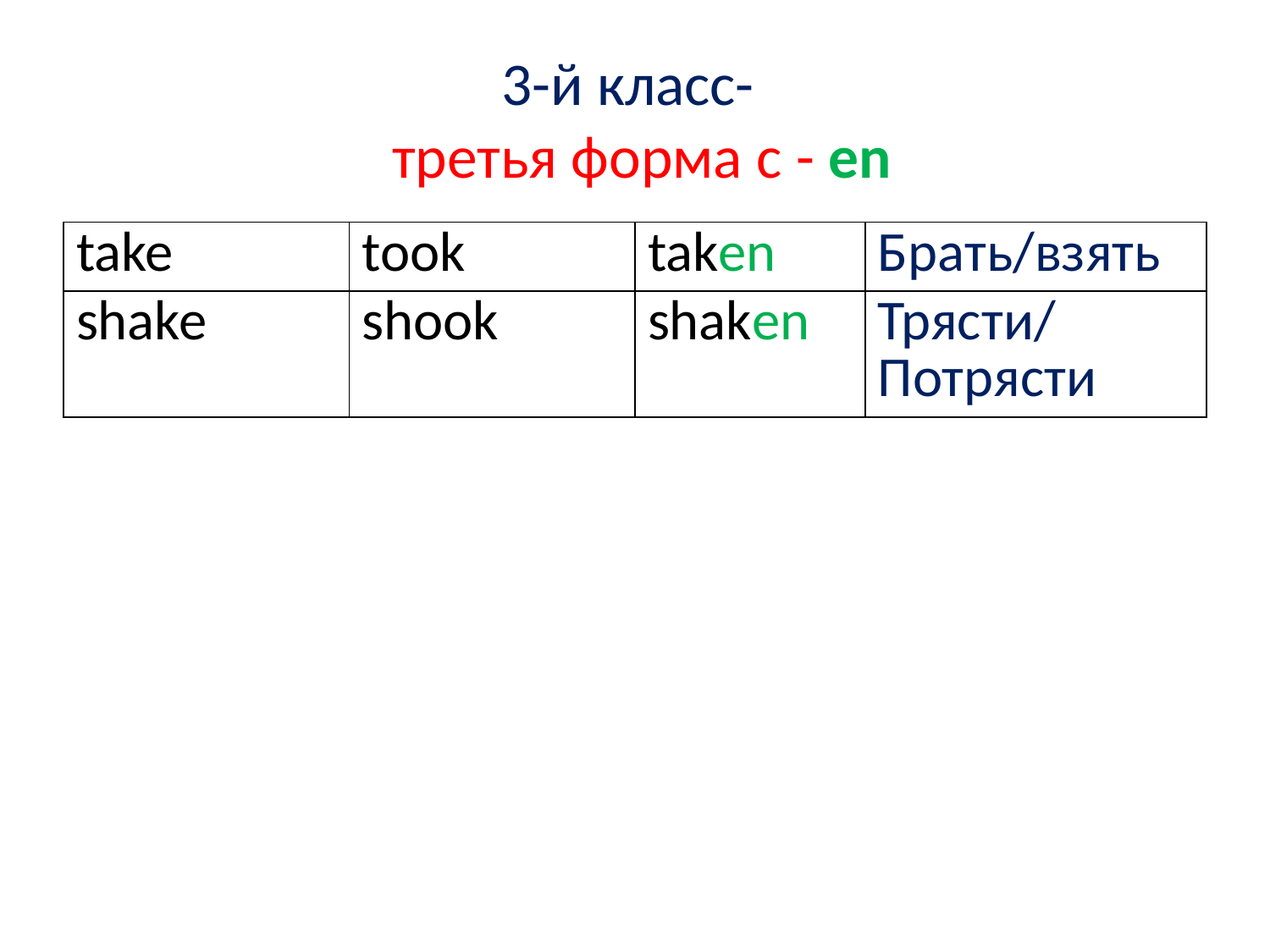

# 3-й класс- третья форма с - en
| take | took | taken | Брать/взять |
| --- | --- | --- | --- |
| shake | shook | shaken | Трясти/ Потрясти |